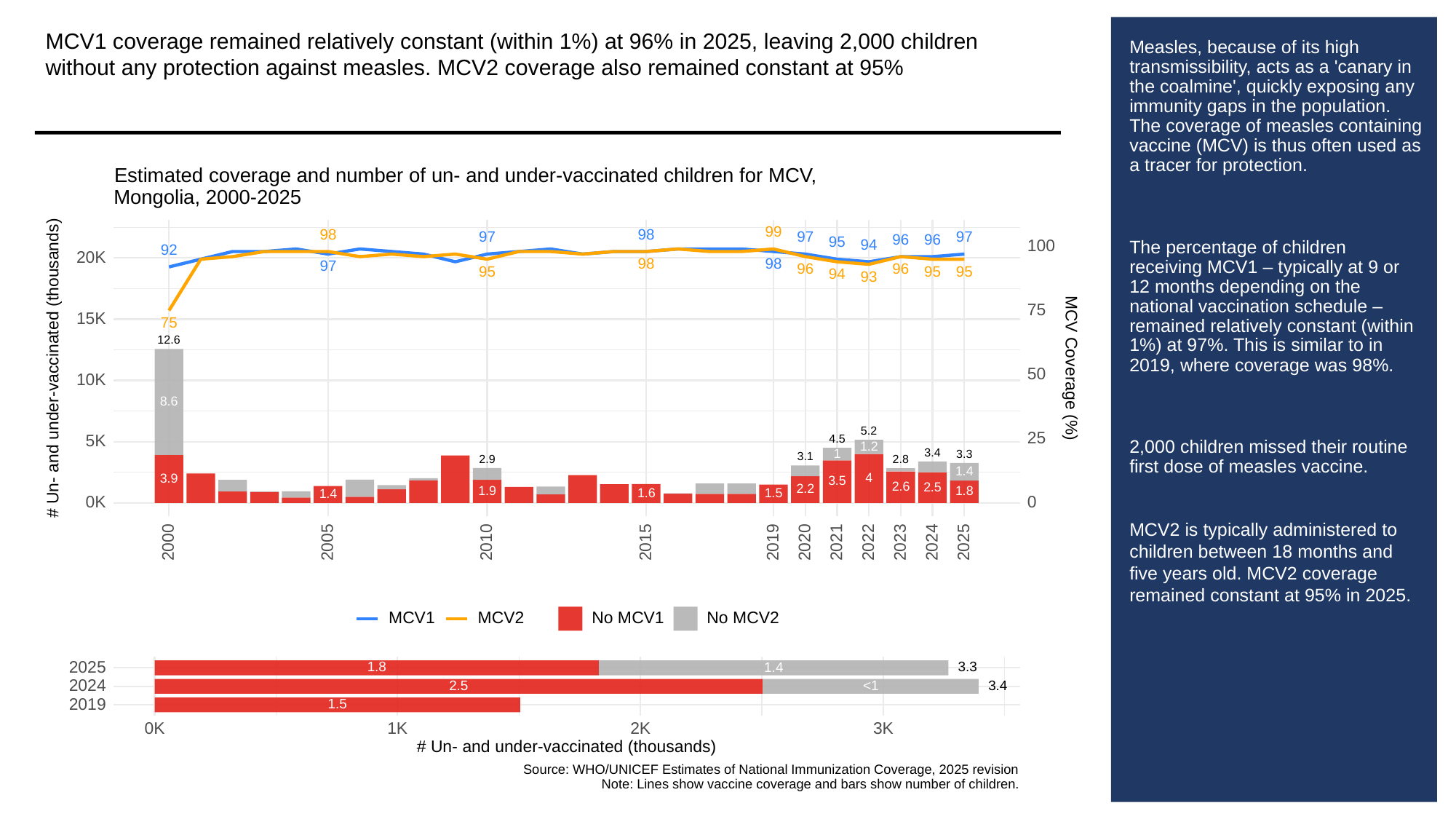

MCV1 coverage remained relatively constant (within 1%) at 96% in 2025, leaving 2,000 children without any protection against measles. MCV2 coverage also remained constant at 95%
# Measles, because of its high transmissibility, acts as a 'canary in the coalmine', quickly exposing any immunity gaps in the population. The coverage of measles containing vaccine (MCV) is thus often used as a tracer for protection.

The percentage of children receiving MCV1 – typically at 9 or 12 months depending on the national vaccination schedule – remained relatively constant (within 1%) at 97%. This is similar to in 2019, where coverage was 98%.

2,000 children missed their routine first dose of measles vaccine.

MCV2 is typically administered to children between 18 months and five years old. MCV2 coverage remained constant at 95% in 2025.

Estimated coverage and number of un- and under-vaccinated children for MCV,
Mongolia, 2000-2025

99

98
98
97
97
97
96
96
95
94
100
92

20K

98
98
97
96
96
95
95
95
94
93

75
15K
75

12.6

# Un- and under-vaccinated (thousands)
MCV Coverage (%)
50
10K

8.6

5.2
25
4.5
5K

1.2

3.4
1
3.3
3.1

2.9

2.8

1.4

4
3.9

3.5

2.6
2.5

2.2

1.9

1.8
1.6
1.5

1.4

0K
0

2023
2000
2005
2010
2015
2019
2020
2021
2022
2024
2025

MCV1
MCV2
No MCV1
No MCV2

2025
3.3
1.8
1.4

2024
3.4
2.5
<1

2019
1.5

3K
0K
1K
2K
# Un- and under-vaccinated (thousands)
Source: WHO/UNICEF Estimates of National Immunization Coverage, 2025 revision
Note: Lines show vaccine coverage and bars show number of children.